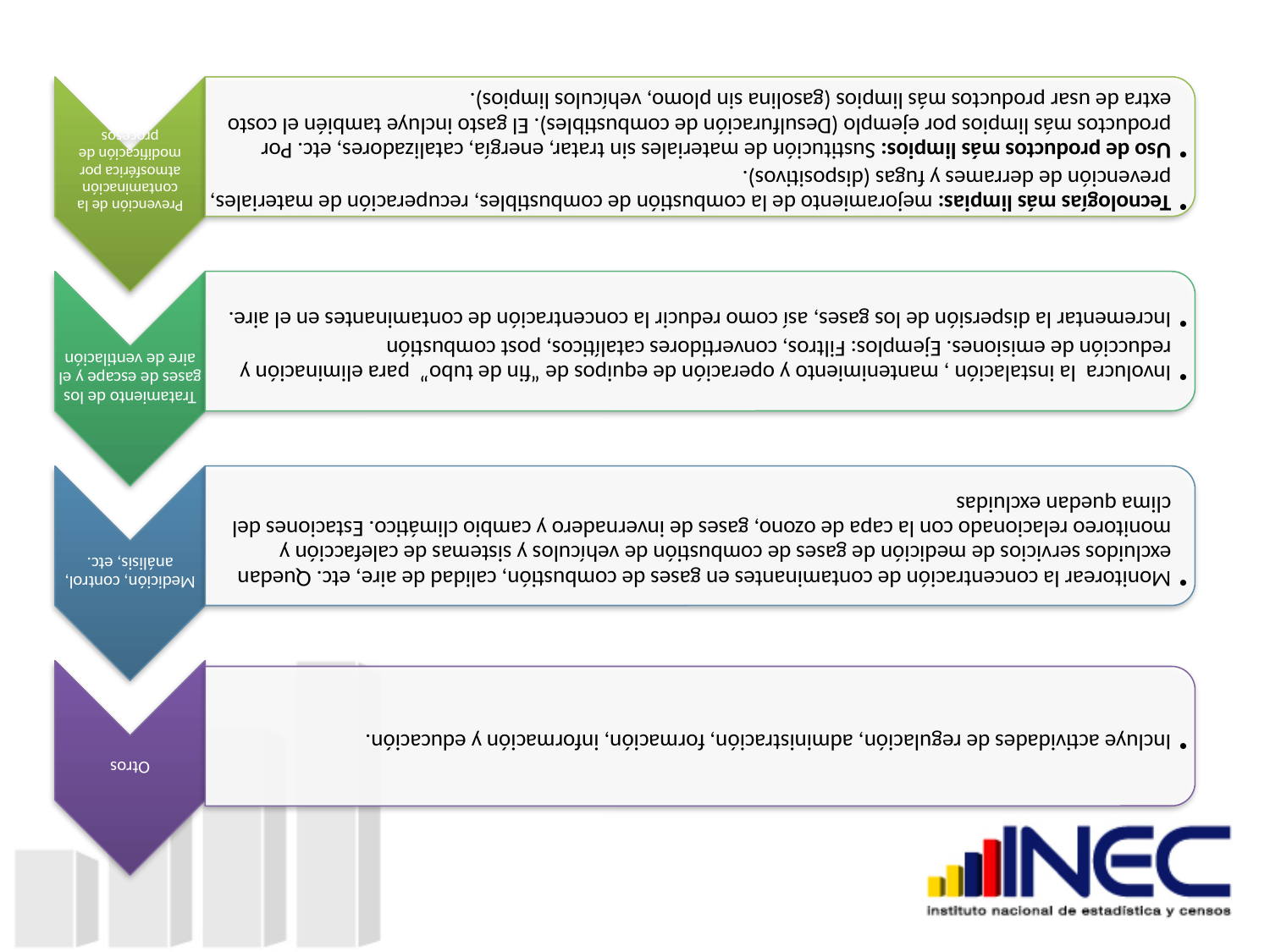

Prevención de la contaminación atmosférica por modificación de procesos
Tecnologías más limpias: mejoramiento de la combustión de combustibles, recuperación de materiales, prevención de derrames y fugas (dispositivos).
Uso de productos más limpios: Sustitución de materiales sin tratar, energía, catalizadores, etc. Por productos más limpios por ejemplo (Desulfuración de combustibles). El gasto incluye también el costo extra de usar productos más limpios (gasolina sin plomo, vehículos limpios).
Tratamiento de los gases de escape y el aire de ventilación
Involucra  la instalación , mantenimiento y operación de equipos de “fin de tubo”  para eliminación y reducción de emisiones. Ejemplos: Filtros, convertidores catalíticos, post combustión
Incrementar la dispersión de los gases, así como reducir la concentración de contaminantes en el aire.
Medición, control, análisis, etc.
Monitorear la concentración de contaminantes en gases de combustión, calidad de aire, etc. Quedan excluidos servicios de medición de gases de combustión de vehículos y sistemas de calefacción y monitoreo relacionado con la capa de ozono, gases de invernadero y cambio climático. Estaciones del clima quedan excluidas
Otros
Incluye actividades de regulación, administración, formación, información y educación.